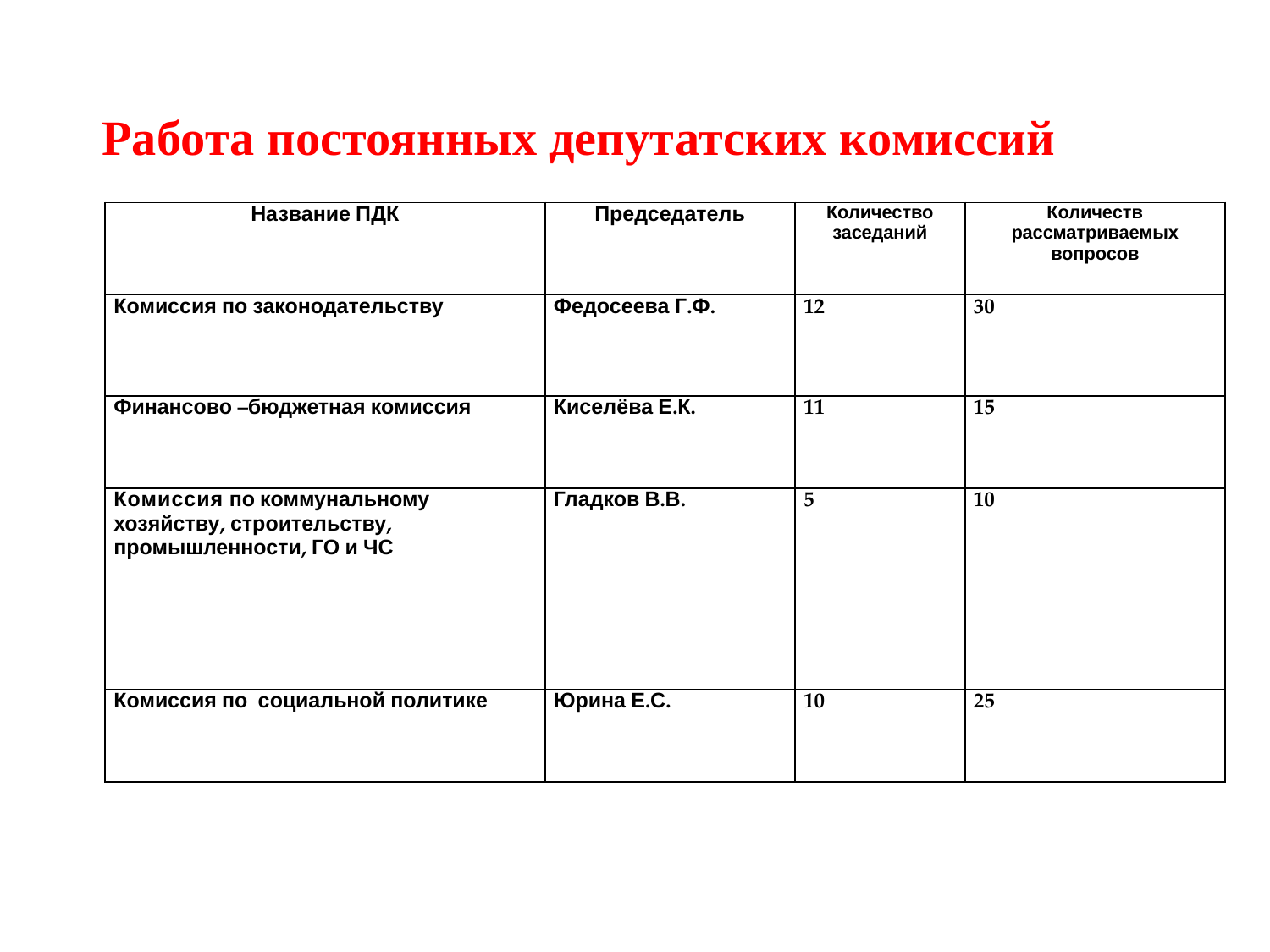

# Работа постоянных депутатских комиссий
| Название ПДК | Председатель | Количество заседаний | Количеств рассматриваемых вопросов |
| --- | --- | --- | --- |
| Комиссия по законодательству | Федосеева Г.Ф. | 12 | 30 |
| Финансово –бюджетная комиссия | Киселёва Е.К. | 11 | 15 |
| Комиссия по коммунальному хозяйству, строительству, промышленности, ГО и ЧС | Гладков В.В. | 5 | 10 |
| Комиссия по социальной политике | Юрина Е.С. | 10 | 25 |